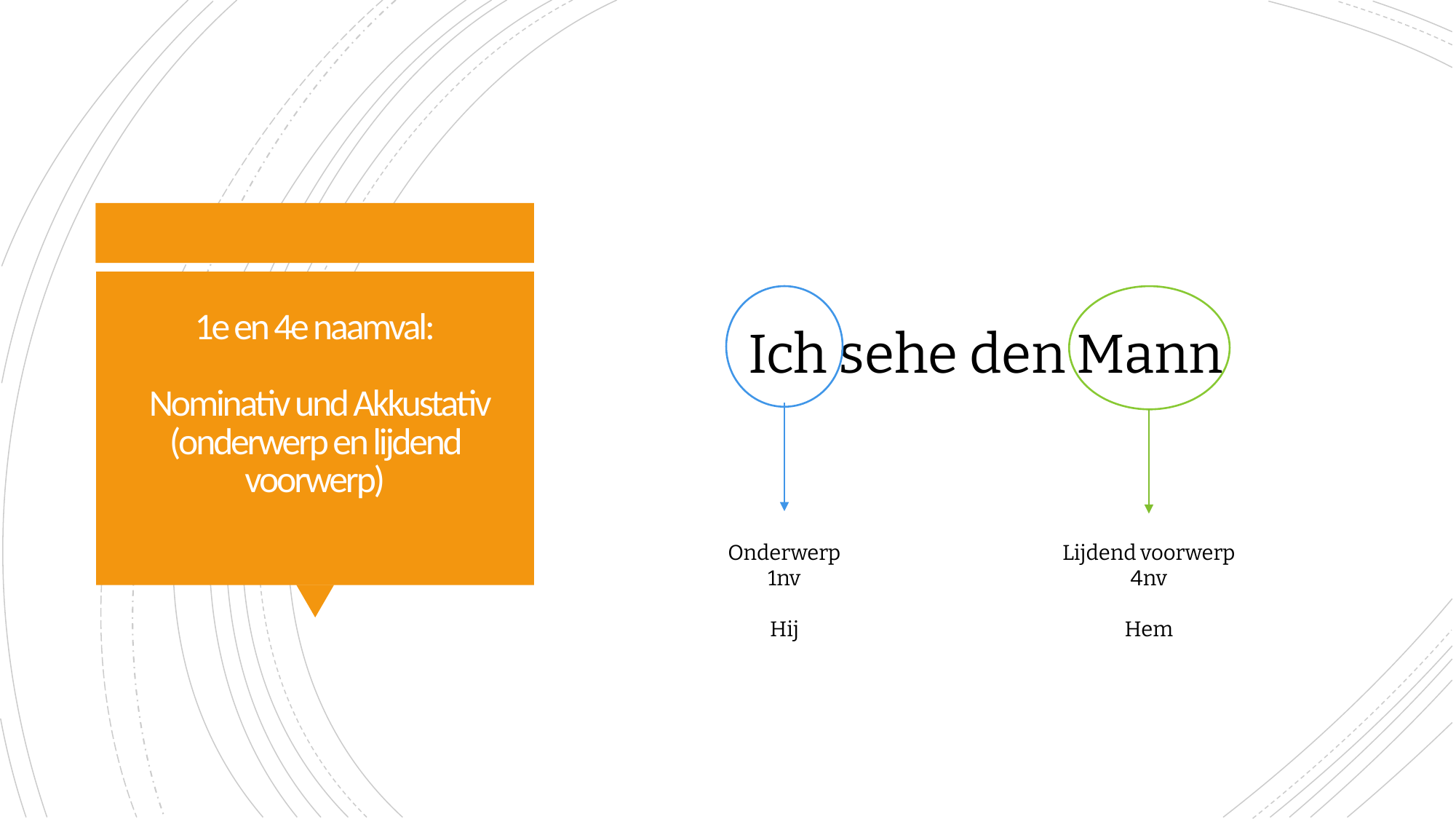

Ich sehe den Mann
# 1e en 4e naamval: Nominativ und Akkustativ (onderwerp en lijdend voorwerp)

Onderwerp
1nv

Hij
Lijdend voorwerp
4nv

Hem